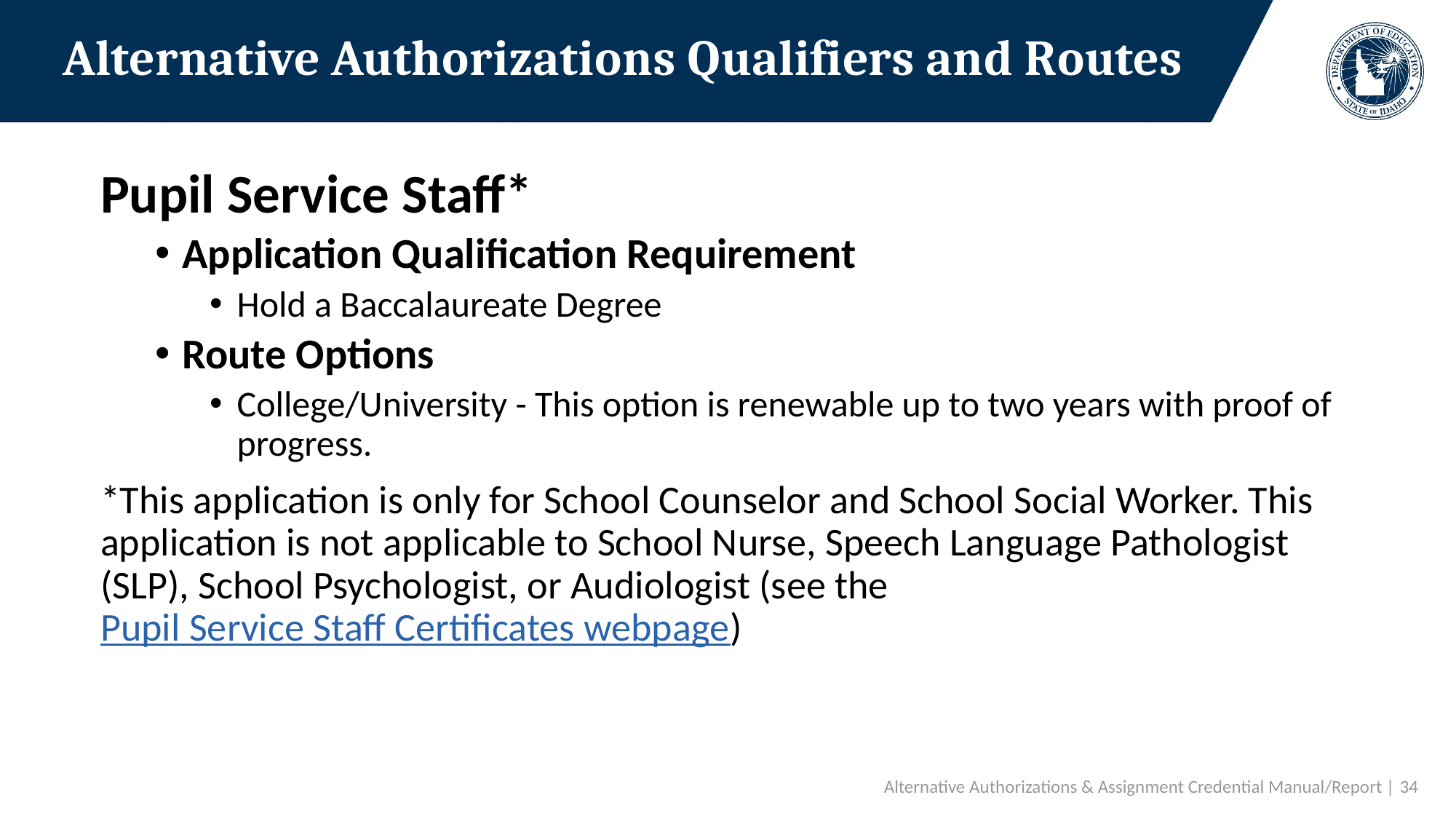

# Alternative Authorizations Qualifiers and Routes
Pupil Service Staff*
Application Qualification Requirement
Hold a Baccalaureate Degree
Route Options
College/University - This option is renewable up to two years with proof of progress.
*This application is only for School Counselor and School Social Worker. This application is not applicable to School Nurse, Speech Language Pathologist (SLP), School Psychologist, or Audiologist (see the Pupil Service Staff Certificates webpage)
Alternative Authorizations & Assignment Credential Manual/Report | 34